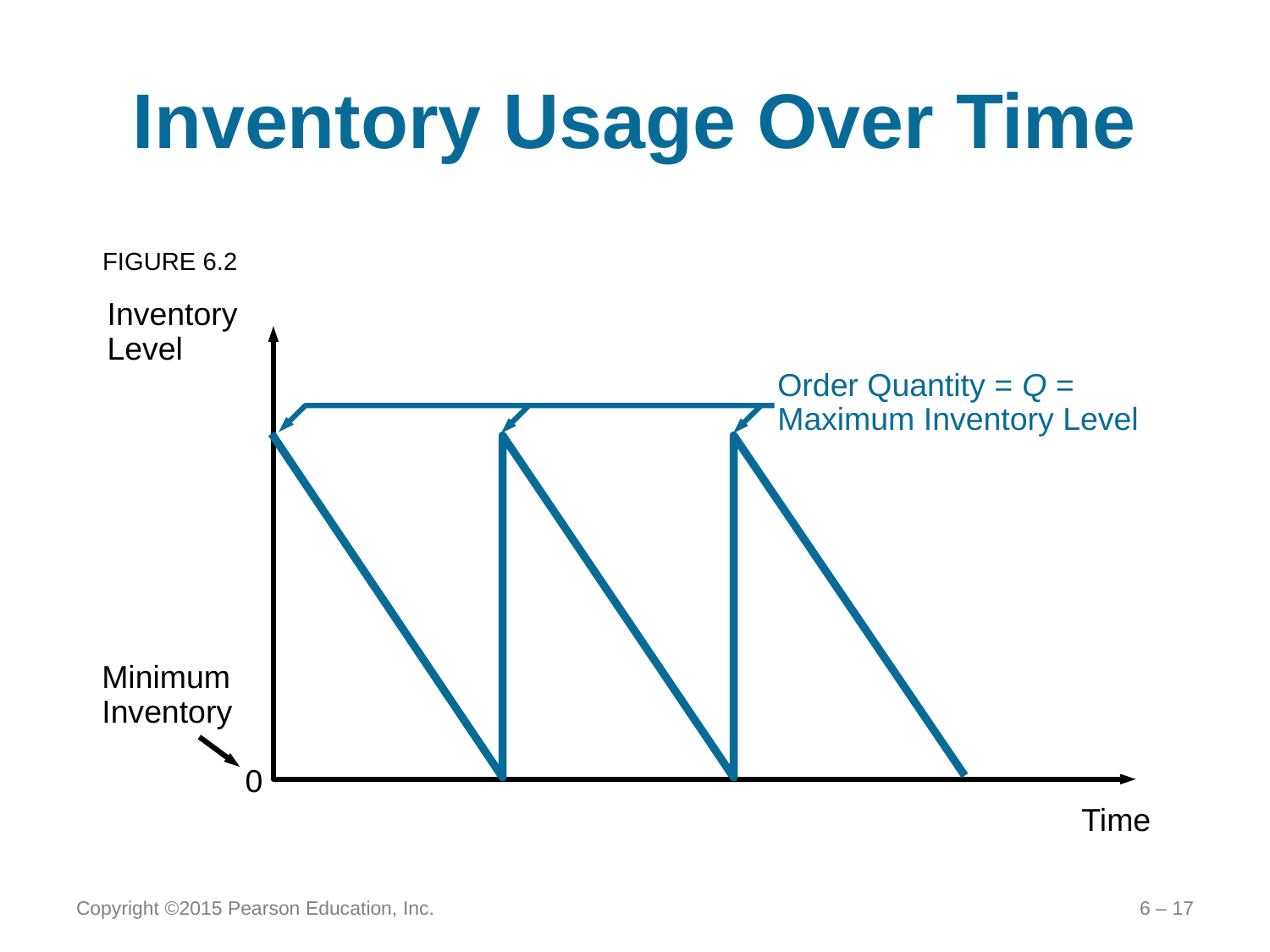

# Inventory Usage Over Time
FIGURE 6.2
Inventory Level

Time
Order Quantity = Q = Maximum Inventory Level

Minimum Inventory

0
Copyright ©2015 Pearson Education, Inc.
6 – 17